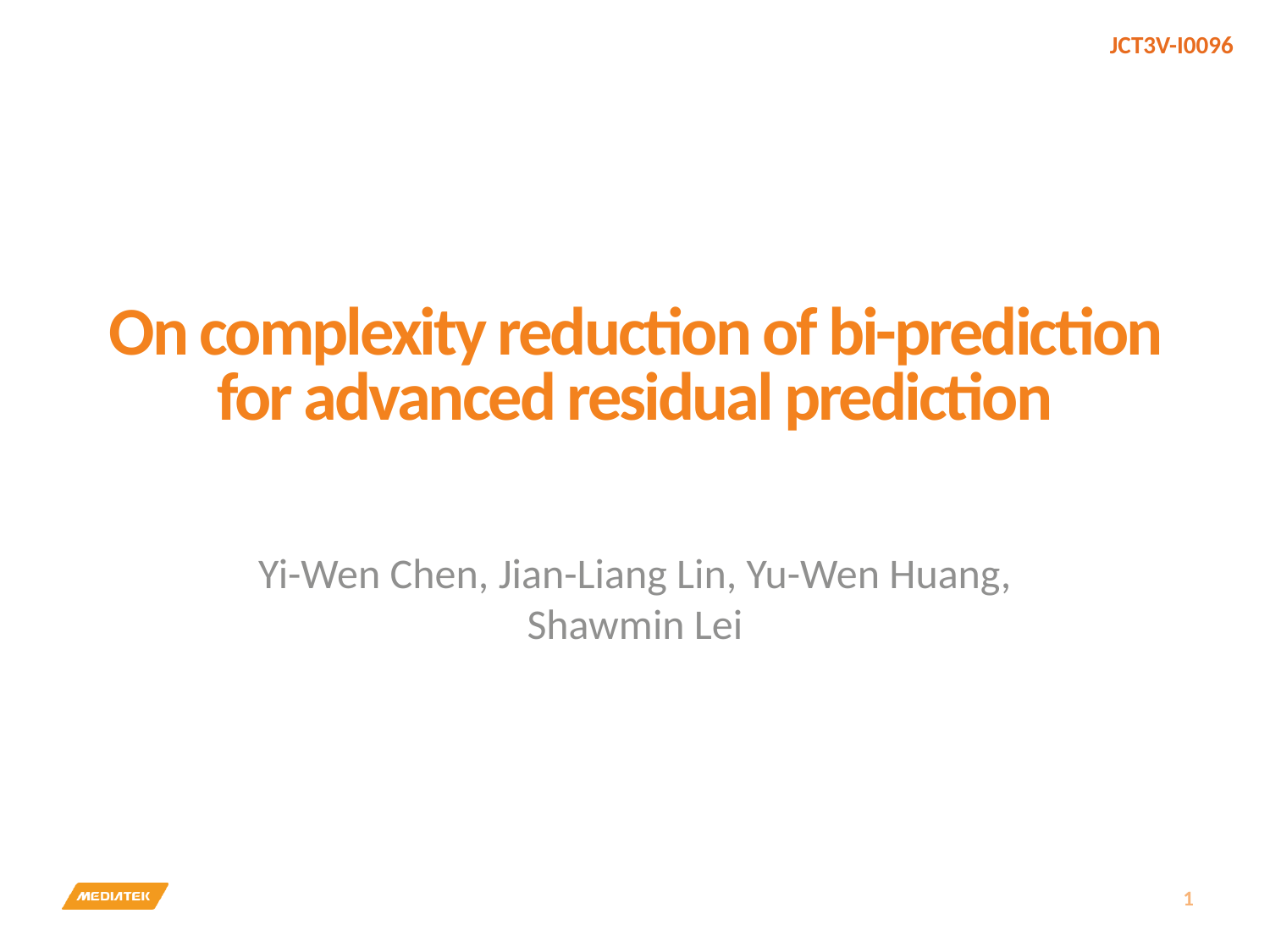

# On complexity reduction of bi-prediction for advanced residual prediction
Yi-Wen Chen, Jian-Liang Lin, Yu-Wen Huang, Shawmin Lei
1